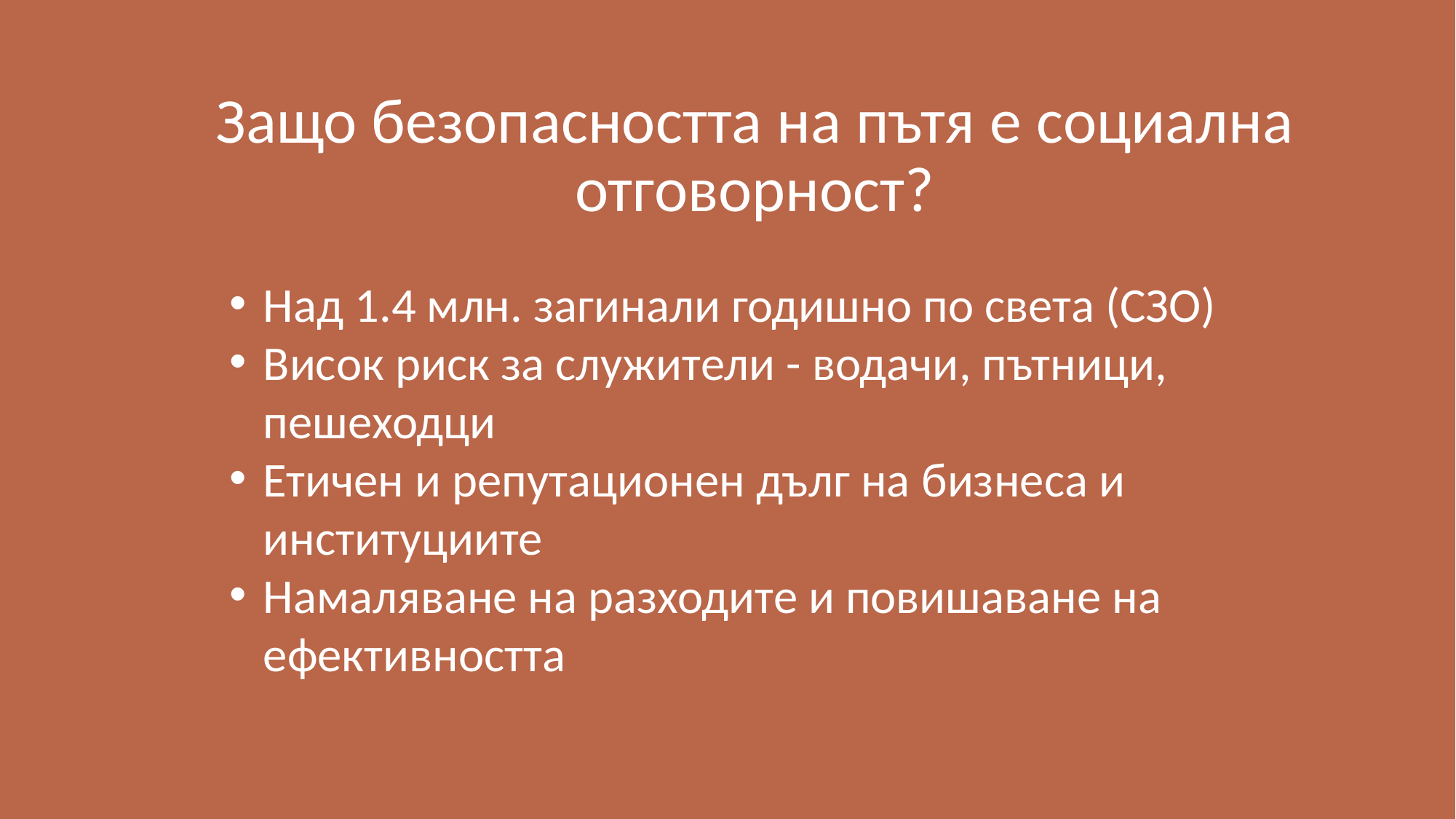

# Защо безопасността на пътя е социална отговорност?
Над 1.4 млн. загинали годишно по света (СЗО)
Висок риск за служители - водачи, пътници, пешеходци
Етичен и репутационен дълг на бизнеса и институциите
Намаляване на разходите и повишаване на ефективността